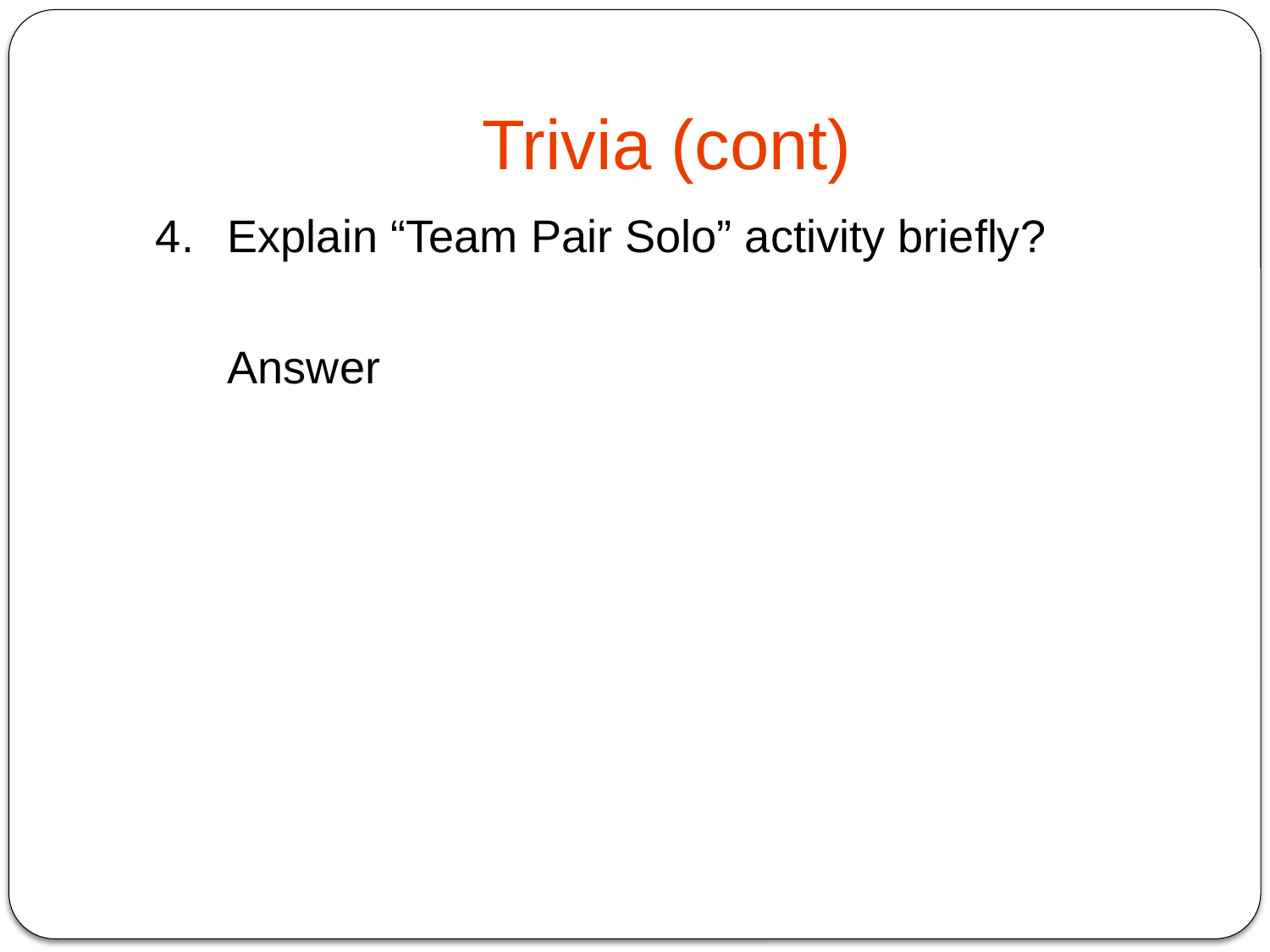

# Trivia (cont)
4.	Explain “Team Pair Solo” activity briefly?

	Answer